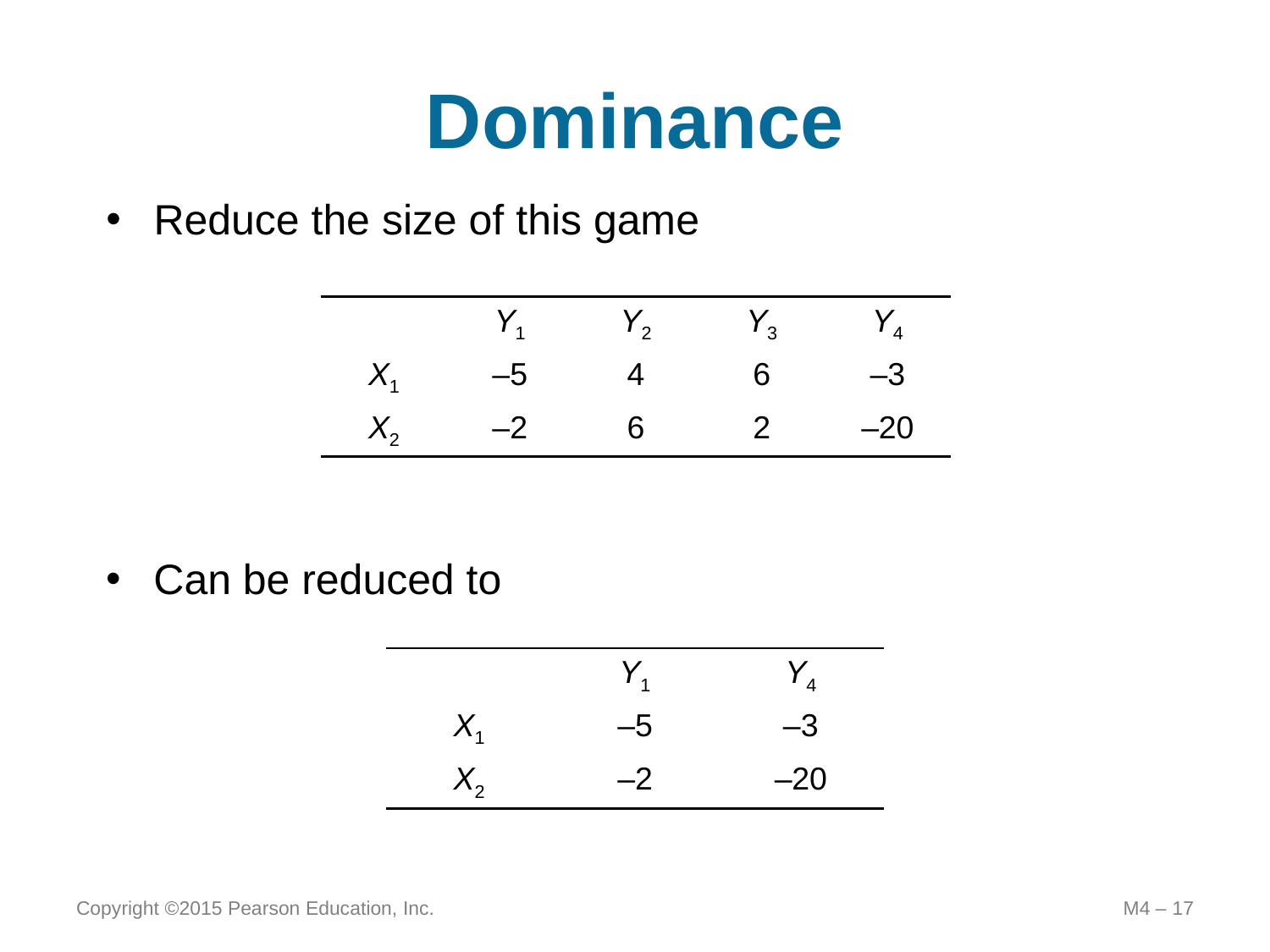

# Dominance
Reduce the size of this game
|  | Y1 | Y2 | Y3 | Y4 |
| --- | --- | --- | --- | --- |
| X1 | –5 | 4 | 6 | –3 |
| X2 | –2 | 6 | 2 | –20 |
Can be reduced to
|  | Y1 | Y4 |
| --- | --- | --- |
| X1 | –5 | –3 |
| X2 | –2 | –20 |
Copyright ©2015 Pearson Education, Inc.
M4 – 17